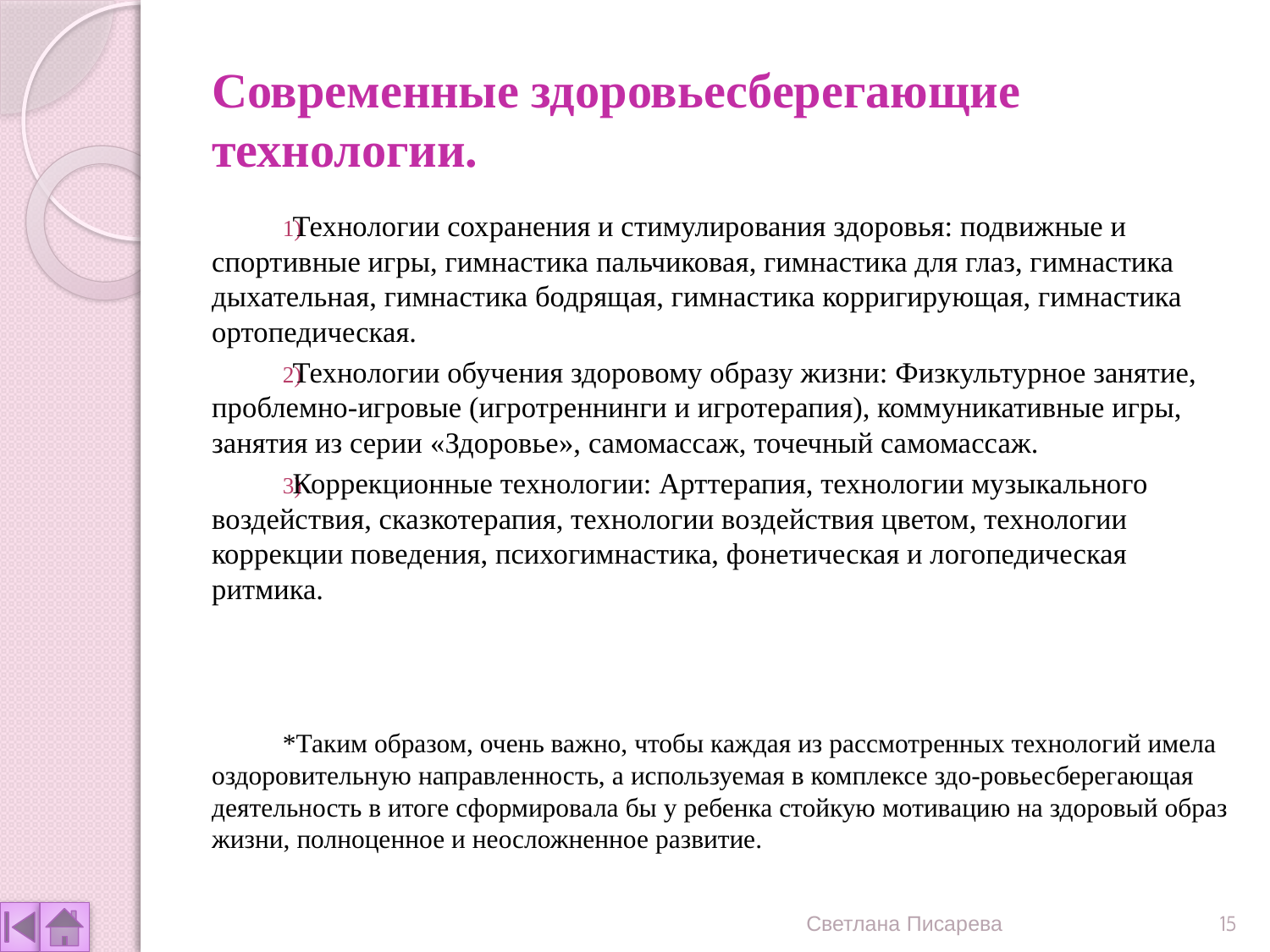

# Современные здоровьесберегающие технологии.
Технологии сохранения и стимулирования здоровья: подвижные и спортивные игры, гимнастика пальчиковая, гимнастика для глаз, гимнастика дыхательная, гимнастика бодрящая, гимнастика корригирующая, гимнастика ортопедическая.
Технологии обучения здоровому образу жизни: Физкультурное занятие, проблемно-игровые (игротреннинги и игротерапия), коммуникативные игры, занятия из серии «Здоровье», самомассаж, точечный самомассаж.
Коррекционные технологии: Арттерапия, технологии музыкального воздействия, сказкотерапия, технологии воздействия цветом, технологии коррекции поведения, психогимнастика, фонетическая и логопедическая ритмика.

*Таким образом, очень важно, чтобы каждая из рассмотренных технологий имела оздоровительную направленность, а используемая в комплексе здо-ровьесберегающая деятельность в итоге сформировала бы у ребенка стойкую мотивацию на здоровый образ жизни, полноценное и неосложненное развитие.
Светлана Писарева
15